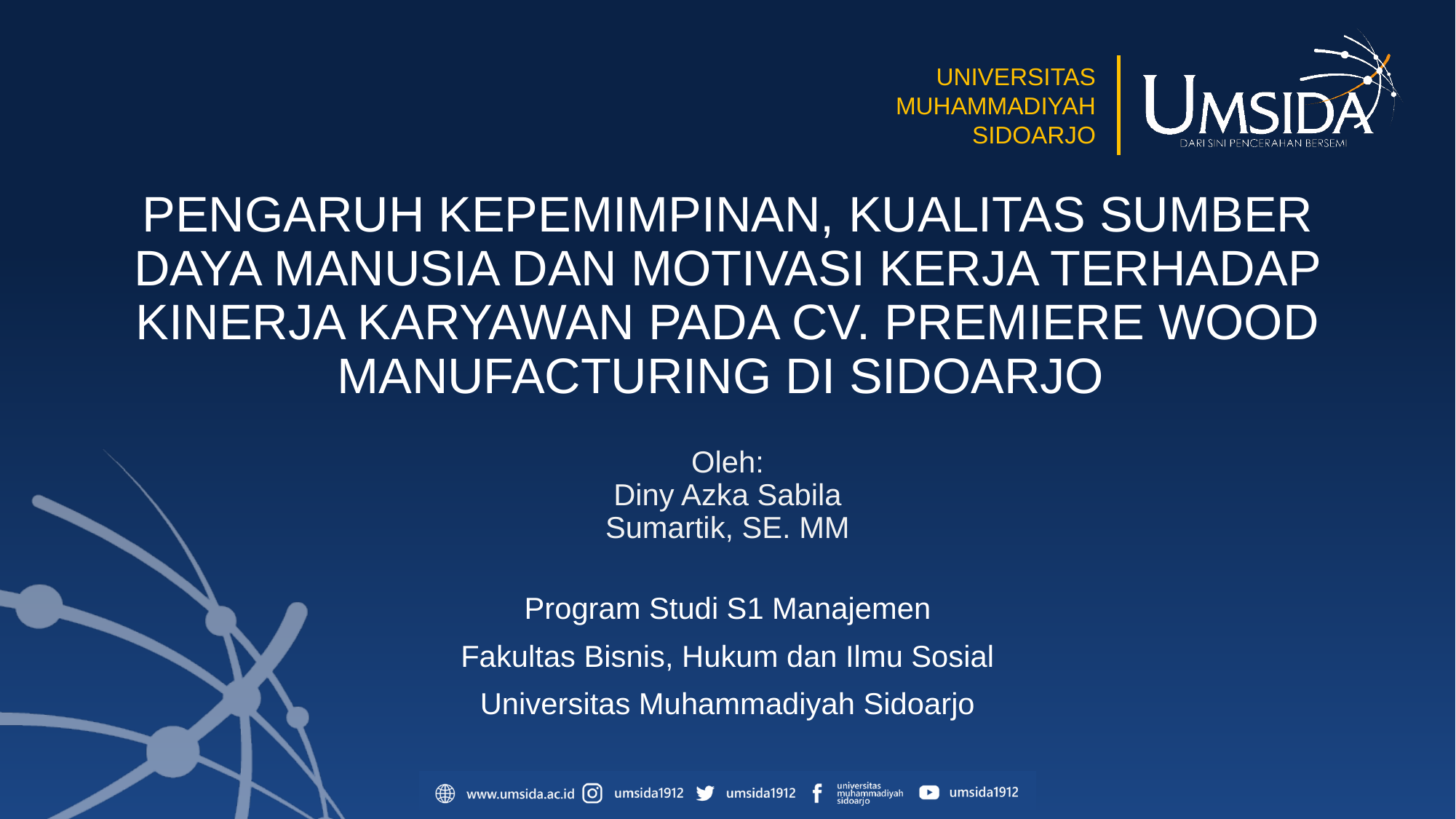

# PENGARUH KEPEMIMPINAN, KUALITAS SUMBER DAYA MANUSIA DAN MOTIVASI KERJA TERHADAP KINERJA KARYAWAN PADA CV. PREMIERE WOOD MANUFACTURING DI SIDOARJO
Oleh:
Diny Azka Sabila
Sumartik, SE. MM

Program Studi S1 Manajemen
Fakultas Bisnis, Hukum dan Ilmu Sosial
Universitas Muhammadiyah Sidoarjo